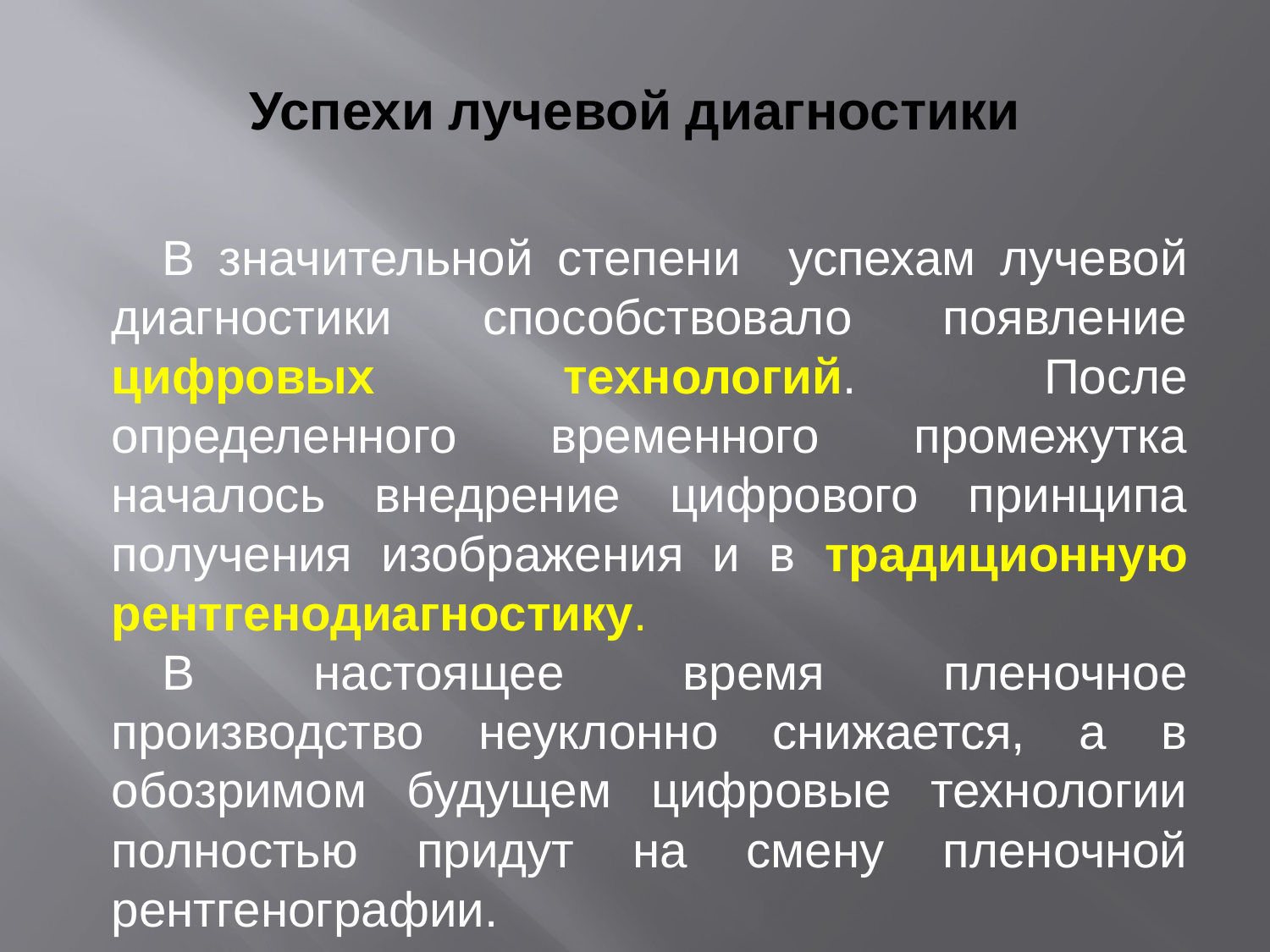

# Успехи лучевой диагностики
В значительной степени  успехам лучевой диагностики способствовало появление цифровых технологий. После определенного временного промежутка началось внедрение цифрового принципа получения изображения и в традиционную рентгенодиагностику.
В настоящее время пленочное производство неуклонно снижается, а в обозримом будущем цифровые технологии полностью придут на смену пленочной рентгенографии.